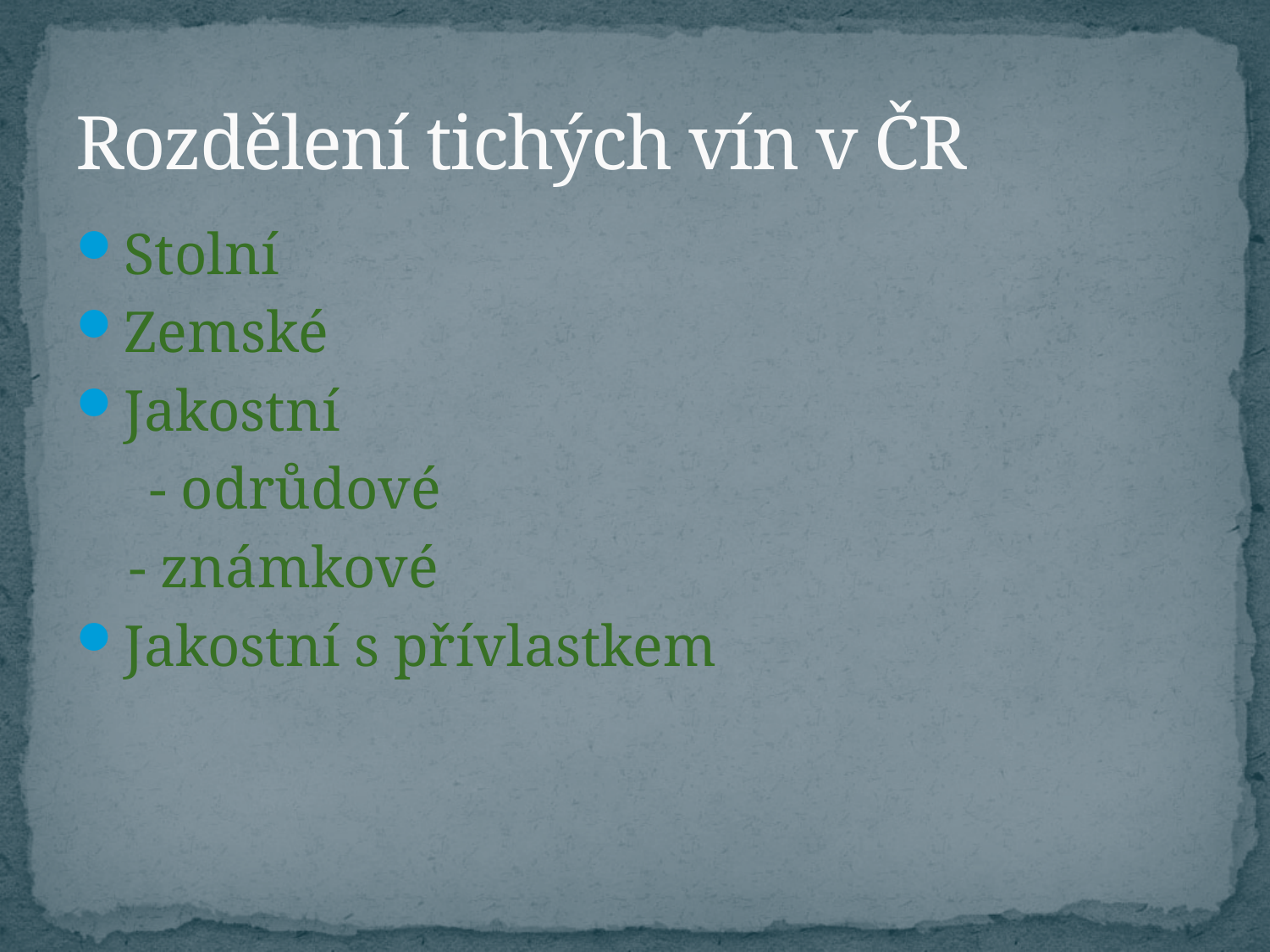

# Rozdělení tichých vín v ČR
Stolní
Zemské
Jakostní
     - odrůdové
	 - známkové
Jakostní s přívlastkem